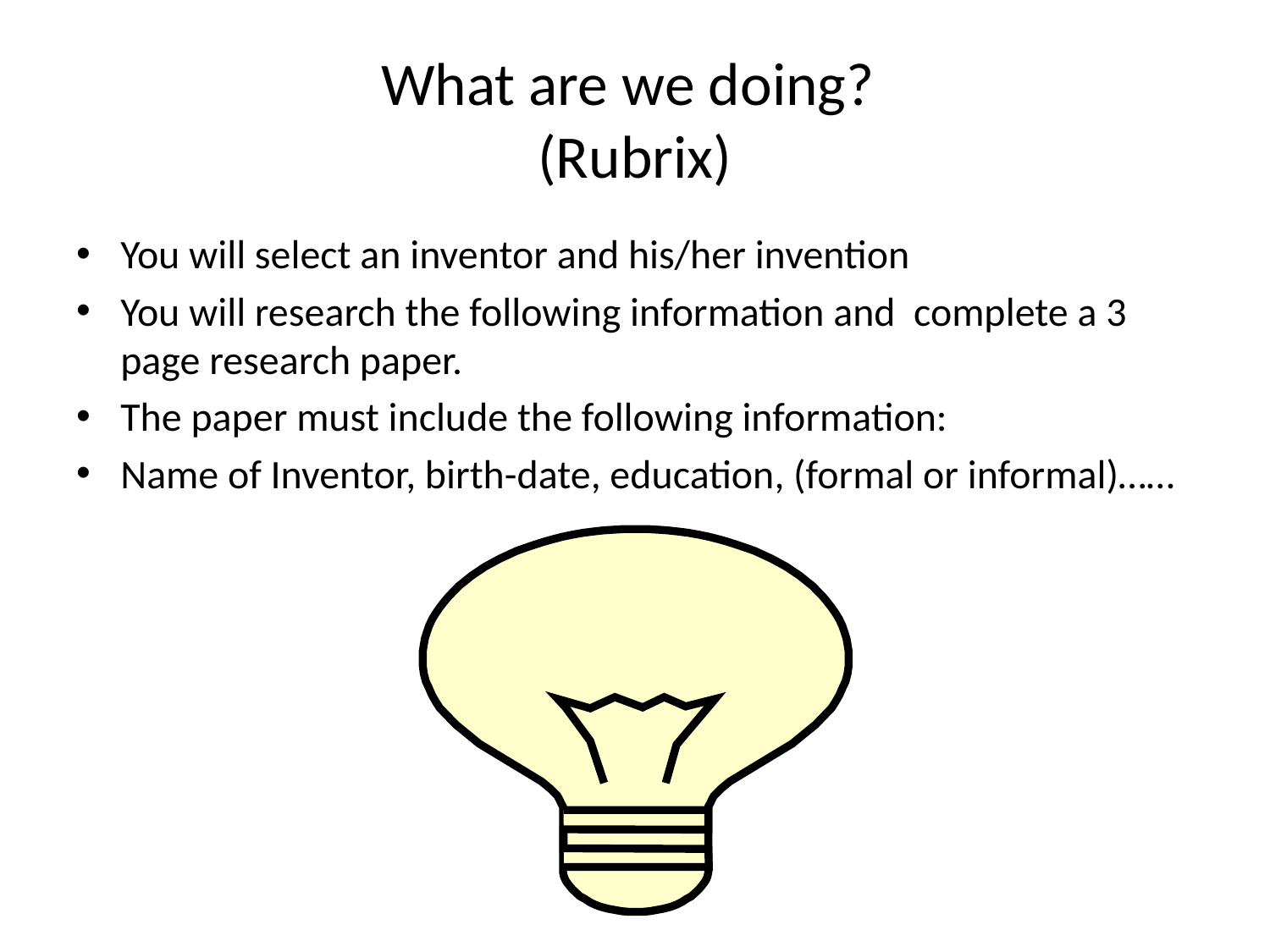

# What are we doing? (Rubrix)
You will select an inventor and his/her invention
You will research the following information and  complete a 3 page research paper.
The paper must include the following information:
Name of Inventor, birth-date, education, (formal or informal)……